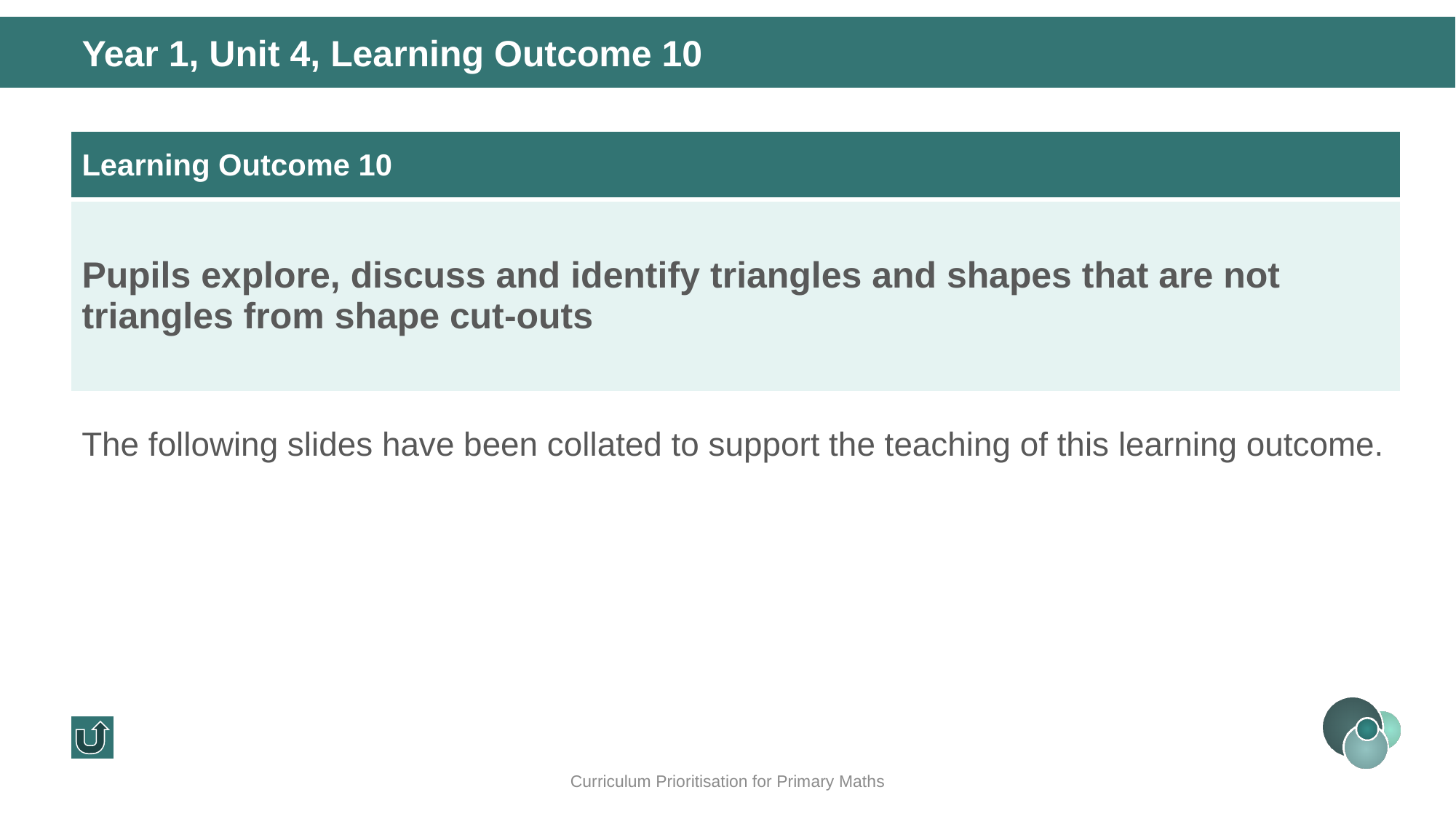

Year 1, Unit 4, Learning Outcome 10
| Learning Outcome 10 |
| --- |
| Pupils explore, discuss and identify triangles and shapes that are not triangles from shape cut-outs |
The following slides have been collated to support the teaching of this learning outcome.

Curriculum Prioritisation for Primary Maths